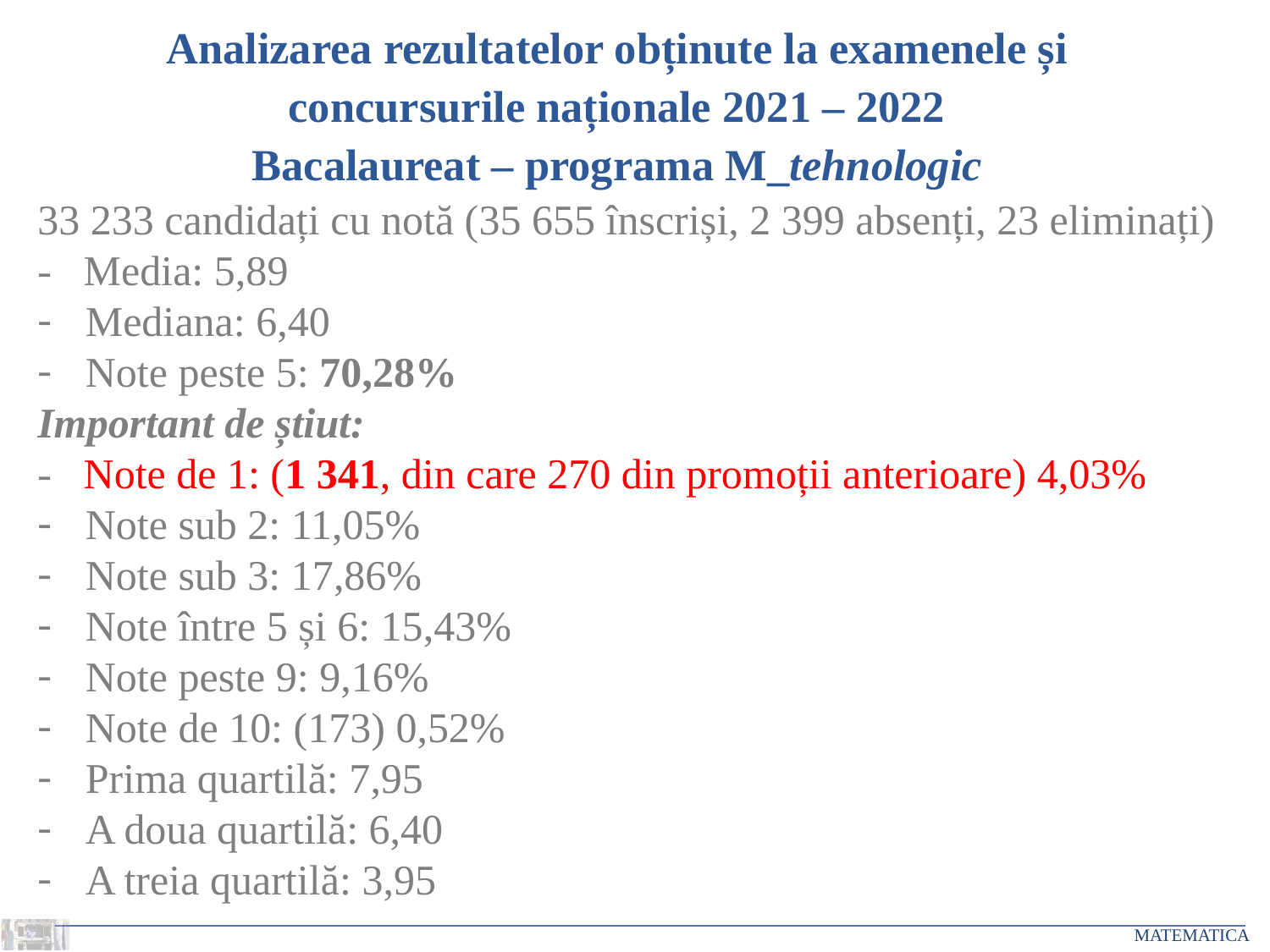

Analizarea rezultatelor obținute la examenele și concursurile naționale 2021 – 2022
Bacalaureat – programa M_tehnologic

33 233 candidați cu notă (35 655 înscriși, 2 399 absenți, 23 eliminați)
-   Media: 5,89
Mediana: 6,40
Note peste 5: 70,28%
Important de știut:
-   Note de 1: (1 341, din care 270 din promoții anterioare) 4,03%
Note sub 2: 11,05%
Note sub 3: 17,86%
Note între 5 și 6: 15,43%
Note peste 9: 9,16%
Note de 10: (173) 0,52%
Prima quartilă: 7,95
A doua quartilă: 6,40
A treia quartilă: 3,95